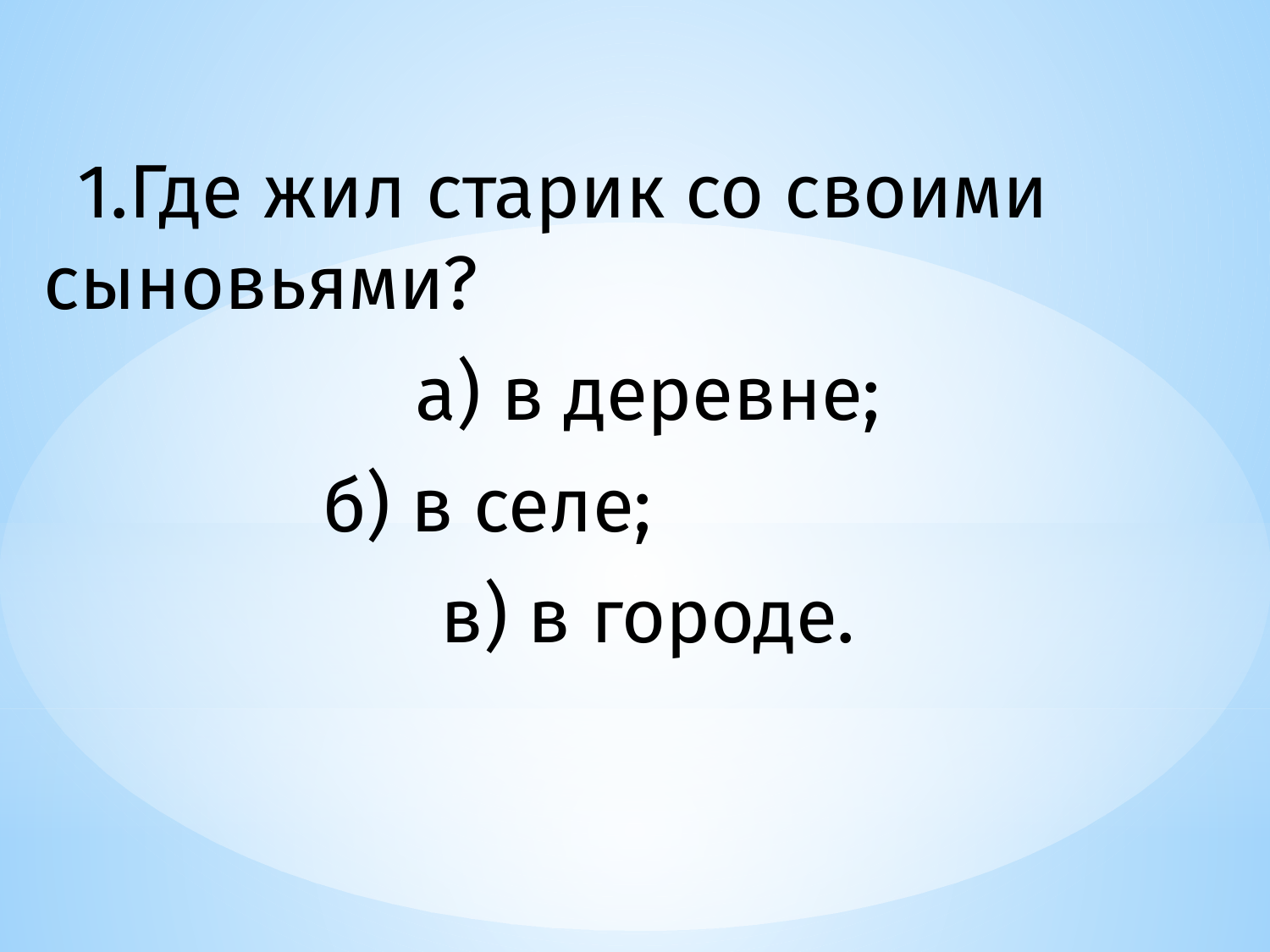

1.Где жил старик со своими сыновьями?
  а) в деревне;
б) в селе;
  в) в городе.
#